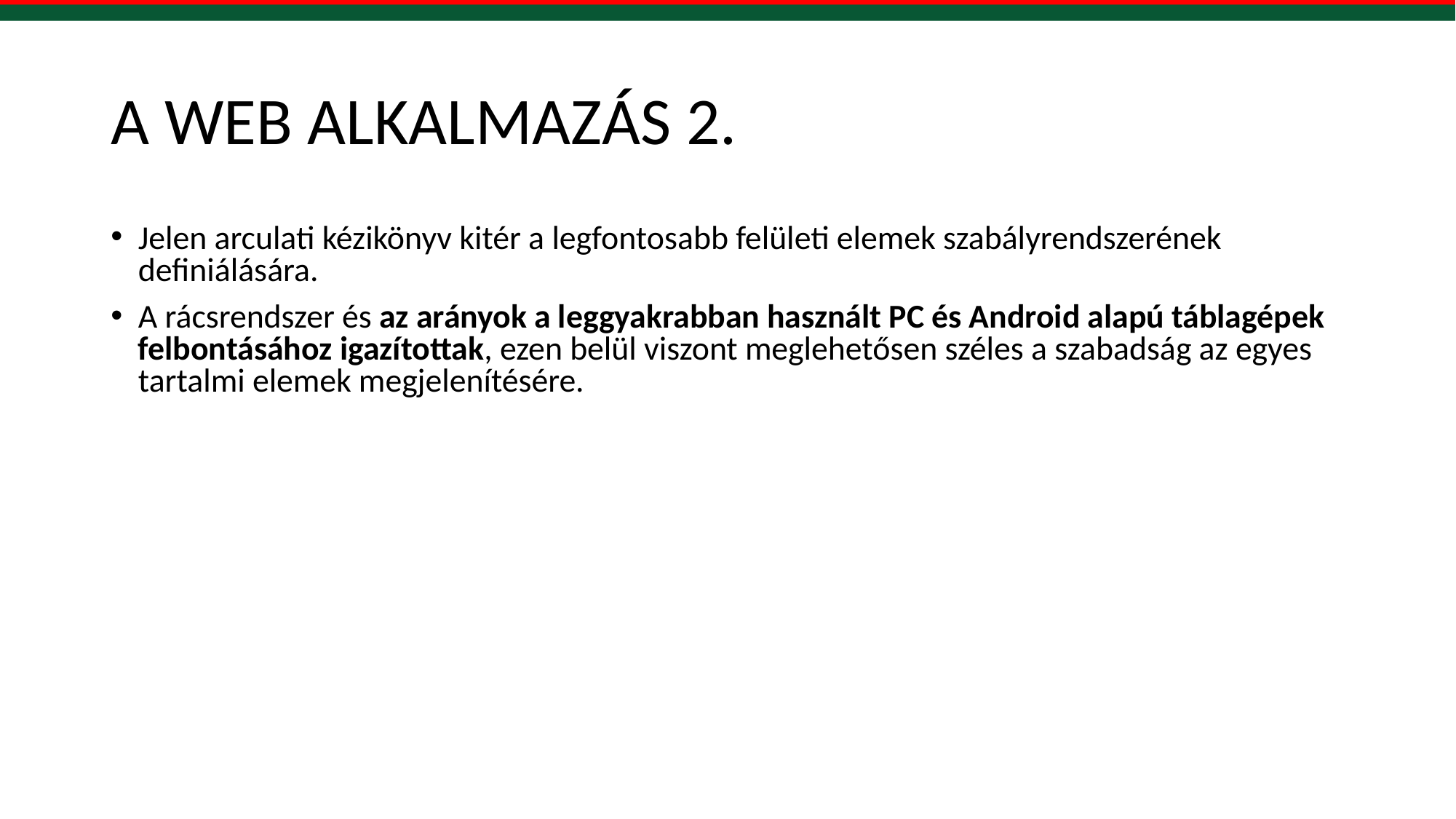

# A WEB ALKALMAZÁS 2.
Jelen arculati kézikönyv kitér a legfontosabb felületi elemek szabályrendszerének definiálására.
A rácsrendszer és az arányok a leggyakrabban használt PC és Android alapú táblagépek felbontásához igazítottak, ezen belül viszont meglehetősen széles a szabadság az egyes tartalmi elemek megjelenítésére.